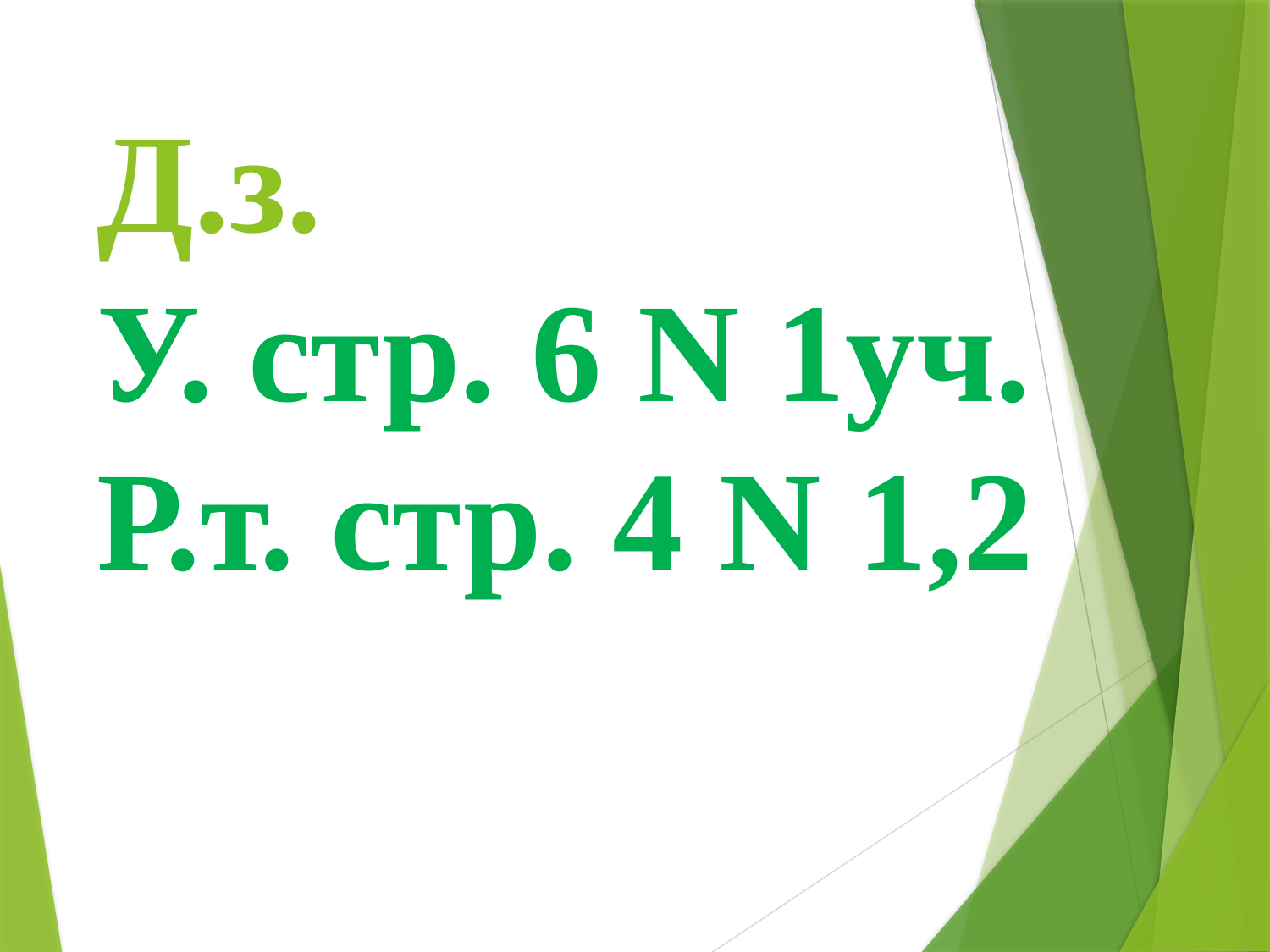

# Д.з. У. стр. 6 N 1уч. Р.т. стр. 4 N 1,2